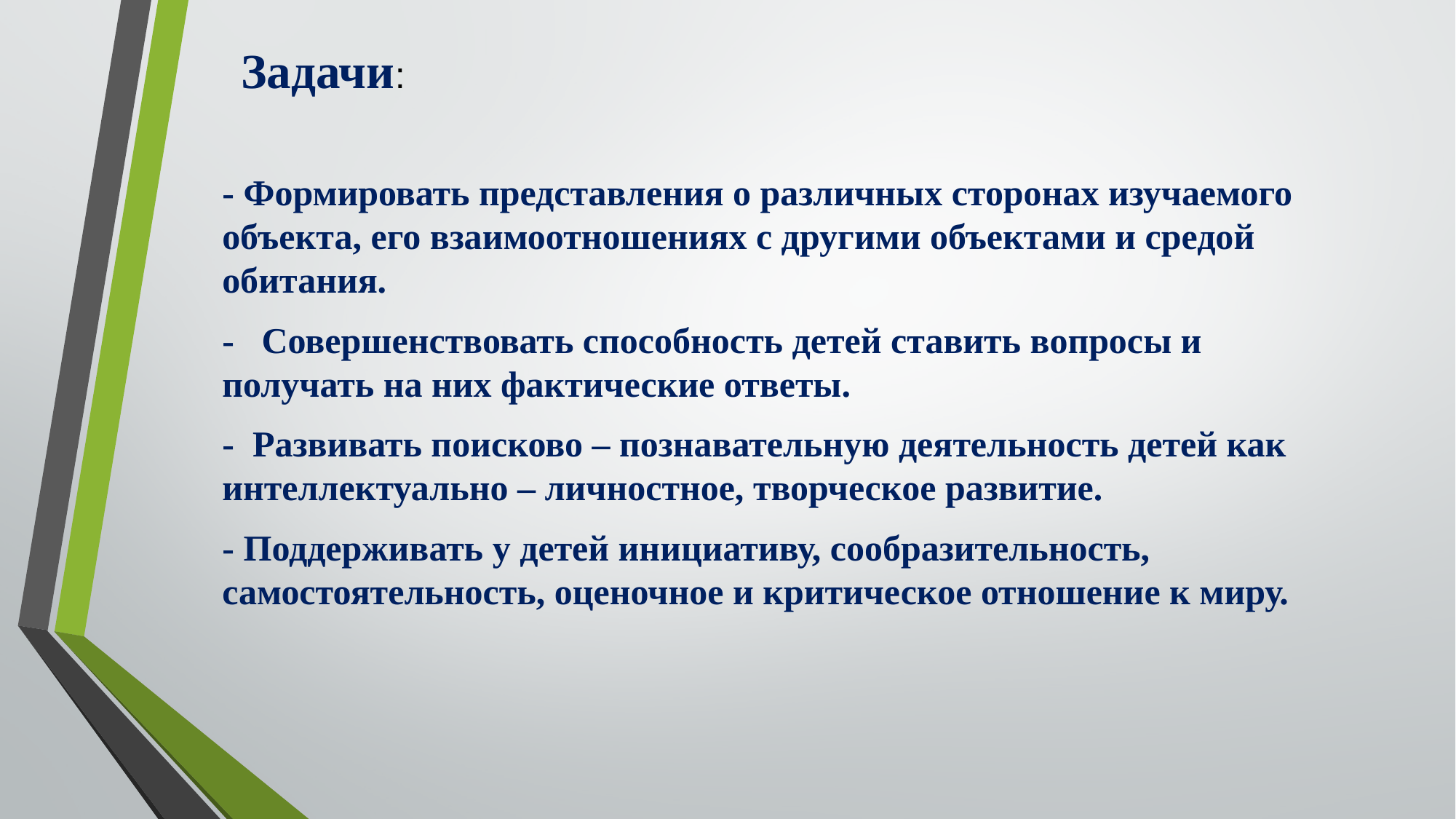

# Задачи:
- Формировать представления о различных сторонах изучаемого объекта, его взаимоотношениях с другими объектами и средой обитания.
-   Совершенствовать способность детей ставить вопросы и получать на них фактические ответы.
-  Развивать поисково – познавательную деятельность детей как интеллектуально – личностное, творческое развитие.
- Поддерживать у детей инициативу, сообразительность, самостоятельность, оценочное и критическое отношение к миру.